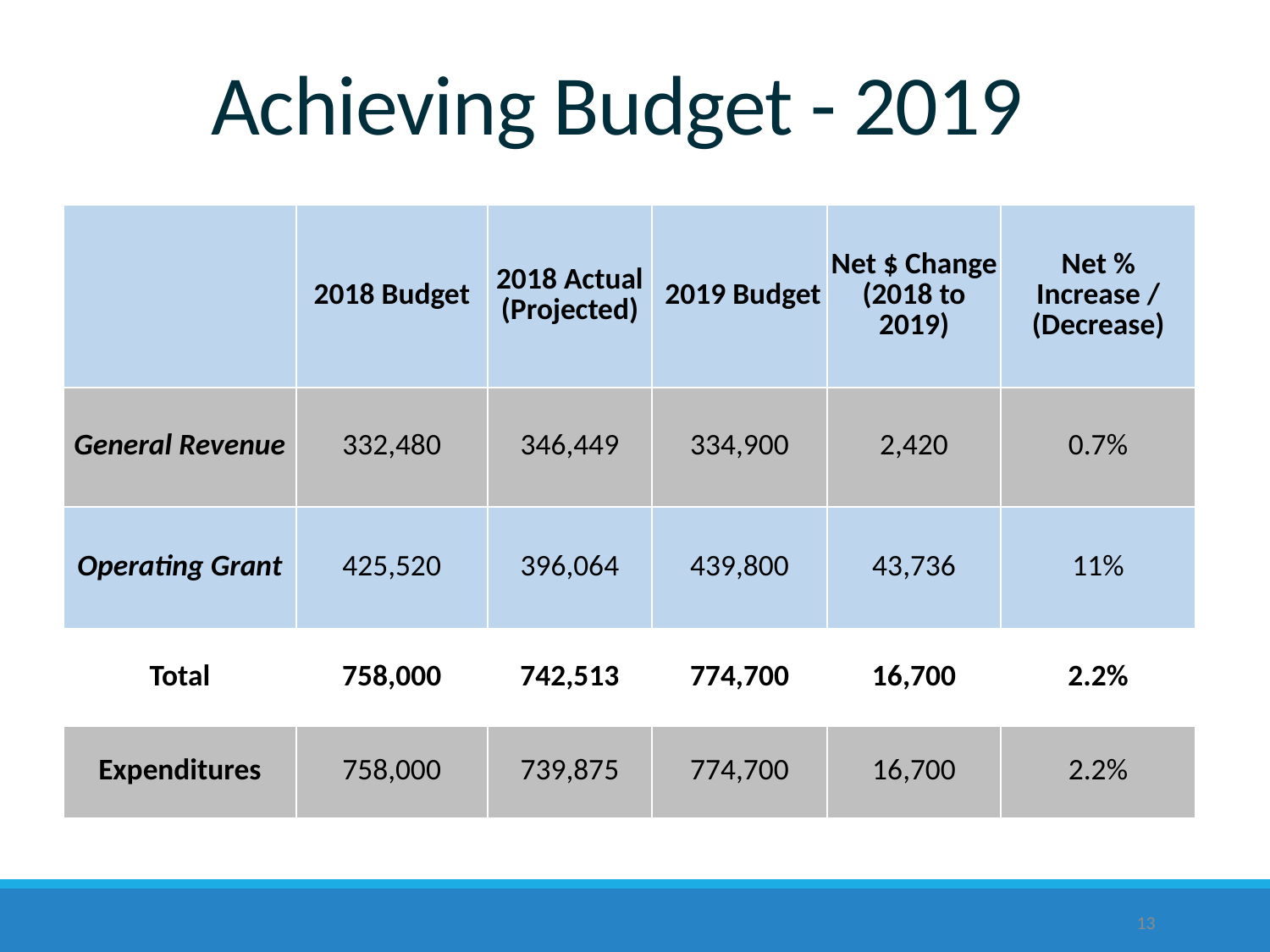

# Achieving Budget - 2019
|  | 2018 Budget | 2018 Actual (Projected) | 2019 Budget | Net $ Change (2018 to 2019) | Net % Increase / (Decrease) |
| --- | --- | --- | --- | --- | --- |
| General Revenue | 332,480 | 346,449 | 334,900 | 2,420 | 0.7% |
| Operating Grant | 425,520 | 396,064 | 439,800 | 43,736 | 11% |
| Total | 758,000 | 742,513 | 774,700 | 16,700 | 2.2% |
| Expenditures | 758,000 | 739,875 | 774,700 | 16,700 | 2.2% |
13